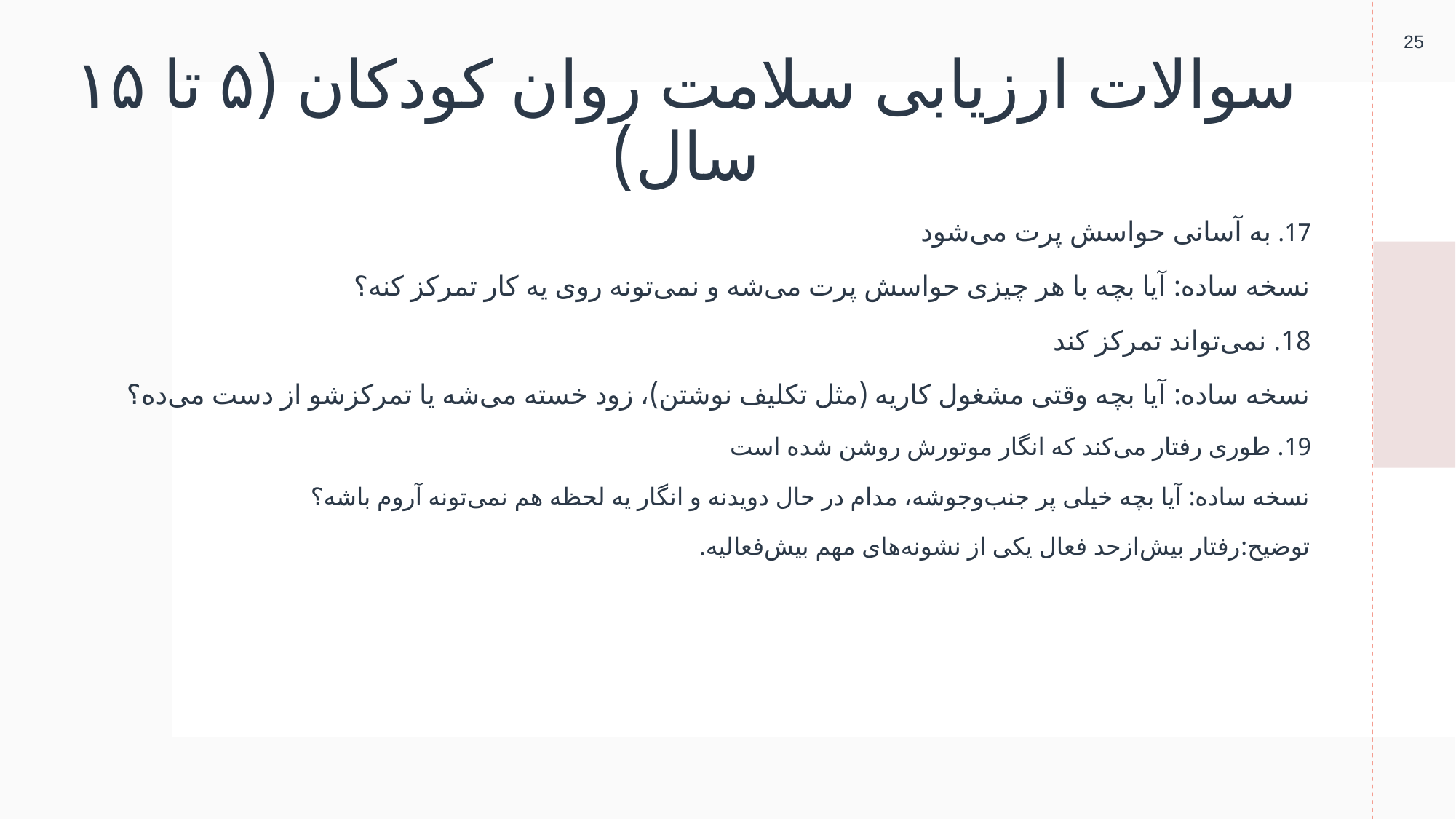

25
# سوالات ارزیابی سلامت روان کودکان (۵ تا ۱۵ سال)
17. به آسانی حواسش پرت می‌شود
نسخه ساده: آیا بچه با هر چیزی حواسش پرت می‌شه و نمی‌تونه روی یه کار تمرکز کنه؟
18. نمی‌تواند تمرکز کند
نسخه ساده: آیا بچه وقتی مشغول کاریه (مثل تکلیف نوشتن)، زود خسته می‌شه یا تمرکزشو از دست می‌ده؟
19. طوری رفتار می‌کند که انگار موتورش روشن شده است
نسخه ساده: آیا بچه خیلی پر جنب‌وجوشه، مدام در حال دویدنه و انگار یه لحظه هم نمی‌تونه آروم باشه؟
توضیح:رفتار بیش‌ازحد فعال یکی از نشونه‌های مهم بیش‌فعالیه.